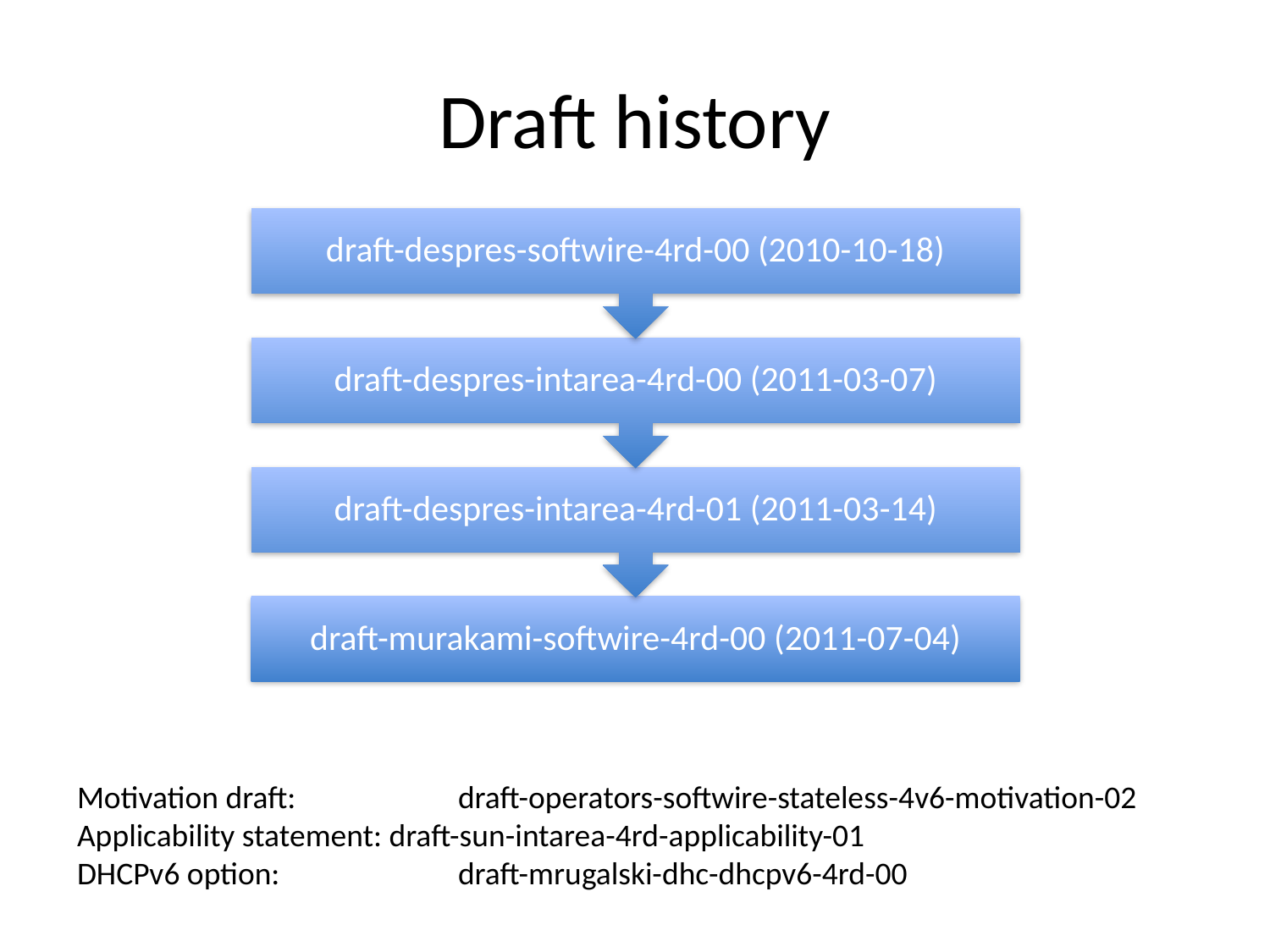

# Draft history
draft-murakami-softwire-4rd-00 (2011-07-04)
draft-despres-intarea-4rd-01 (2011-03-14)
draft-despres-intarea-4rd-00 (2011-03-07)
draft-despres-softwire-4rd-00 (2010-10-18)
Motivation draft:		draft-operators-softwire-stateless-4v6-motivation-02
Applicability statement: draft-sun-intarea-4rd-applicability-01
DHCPv6 option:		draft-mrugalski-dhc-dhcpv6-4rd-00